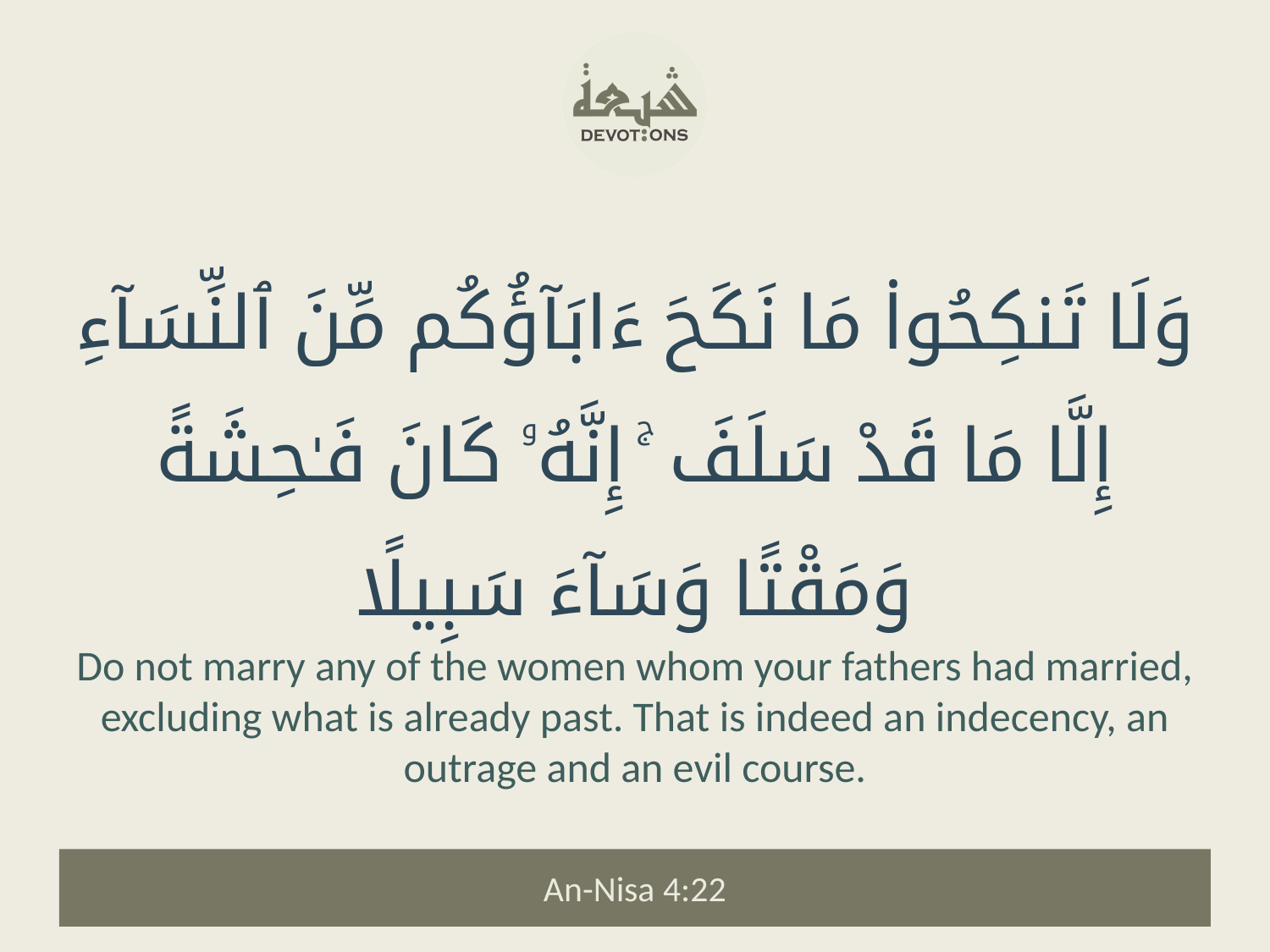

وَلَا تَنكِحُوا۟ مَا نَكَحَ ءَابَآؤُكُم مِّنَ ٱلنِّسَآءِ إِلَّا مَا قَدْ سَلَفَ ۚ إِنَّهُۥ كَانَ فَـٰحِشَةً وَمَقْتًا وَسَآءَ سَبِيلًا
Do not marry any of the women whom your fathers had married, excluding what is already past. That is indeed an indecency, an outrage and an evil course.
An-Nisa 4:22